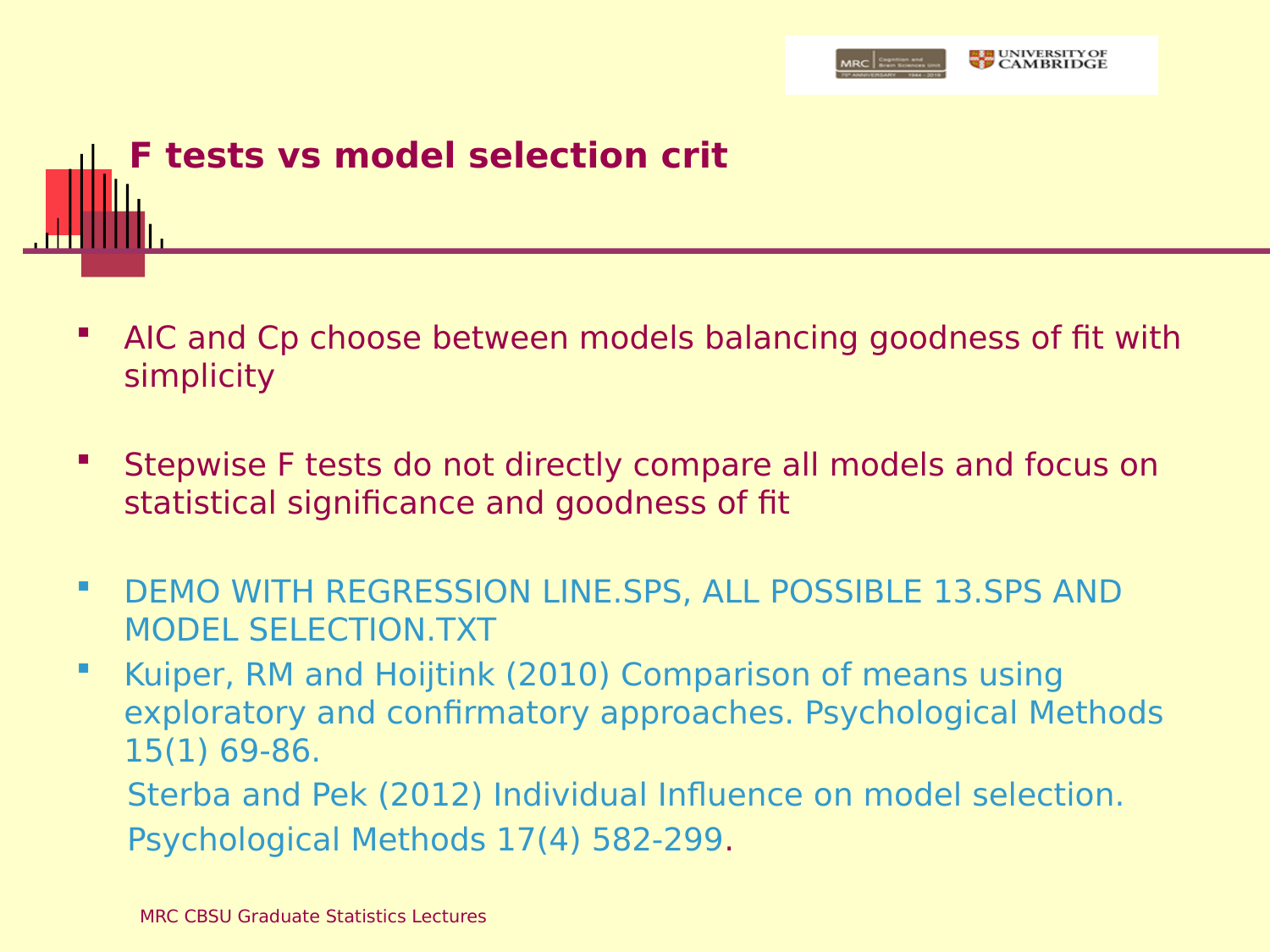

# F tests vs model selection crit

AIC and Cp choose between models balancing goodness of fit with simplicity

Stepwise F tests do not directly compare all models and focus on statistical significance and goodness of fit

DEMO WITH REGRESSION LINE.SPS, ALL POSSIBLE 13.SPS AND MODEL SELECTION.TXT
Kuiper, RM and Hoijtink (2010) Comparison of means using exploratory and confirmatory approaches. Psychological Methods 15(1) 69-86.
     Sterba and Pek (2012) Individual Influence on model selection.
     Psychological Methods 17(4) 582-299.
MRC CBSU Graduate Statistics Lectures